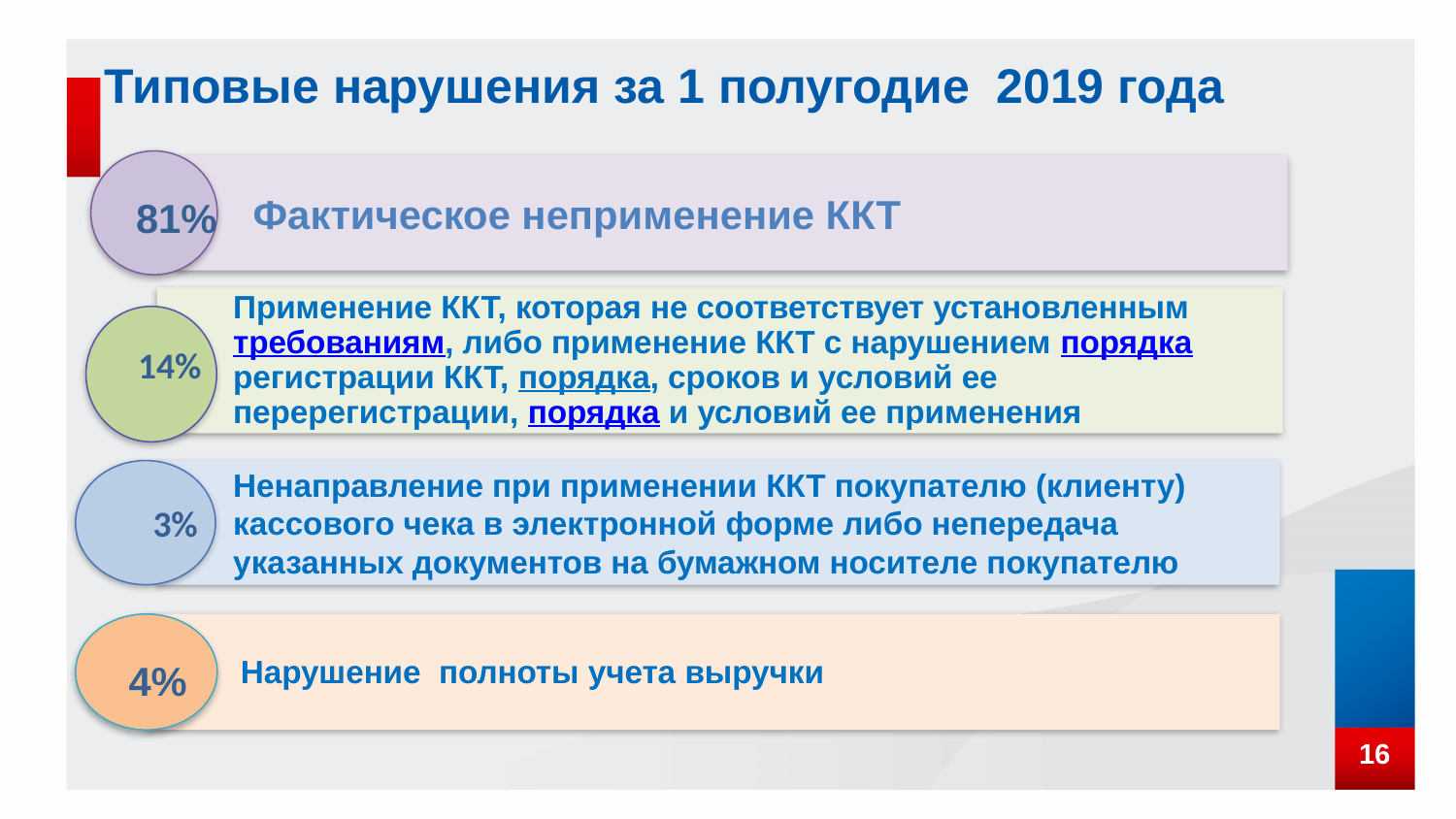

# Типовые нарушения за 1 полугодие  2019 года

Фактическое неприменение ККТ
Применение ККТ, которая не соответствует установленным требованиям, либо применение ККТ с нарушением порядка регистрации ККТ, порядка, сроков и условий ее перерегистрации, порядка и условий ее применения

Ненаправление при применении ККТ покупателю (клиенту) кассового чека в электронной форме либо непередача указанных документов на бумажном носителе покупателю

  Нарушение  полноты учета выручки

81%
 14%
3%

4%
16